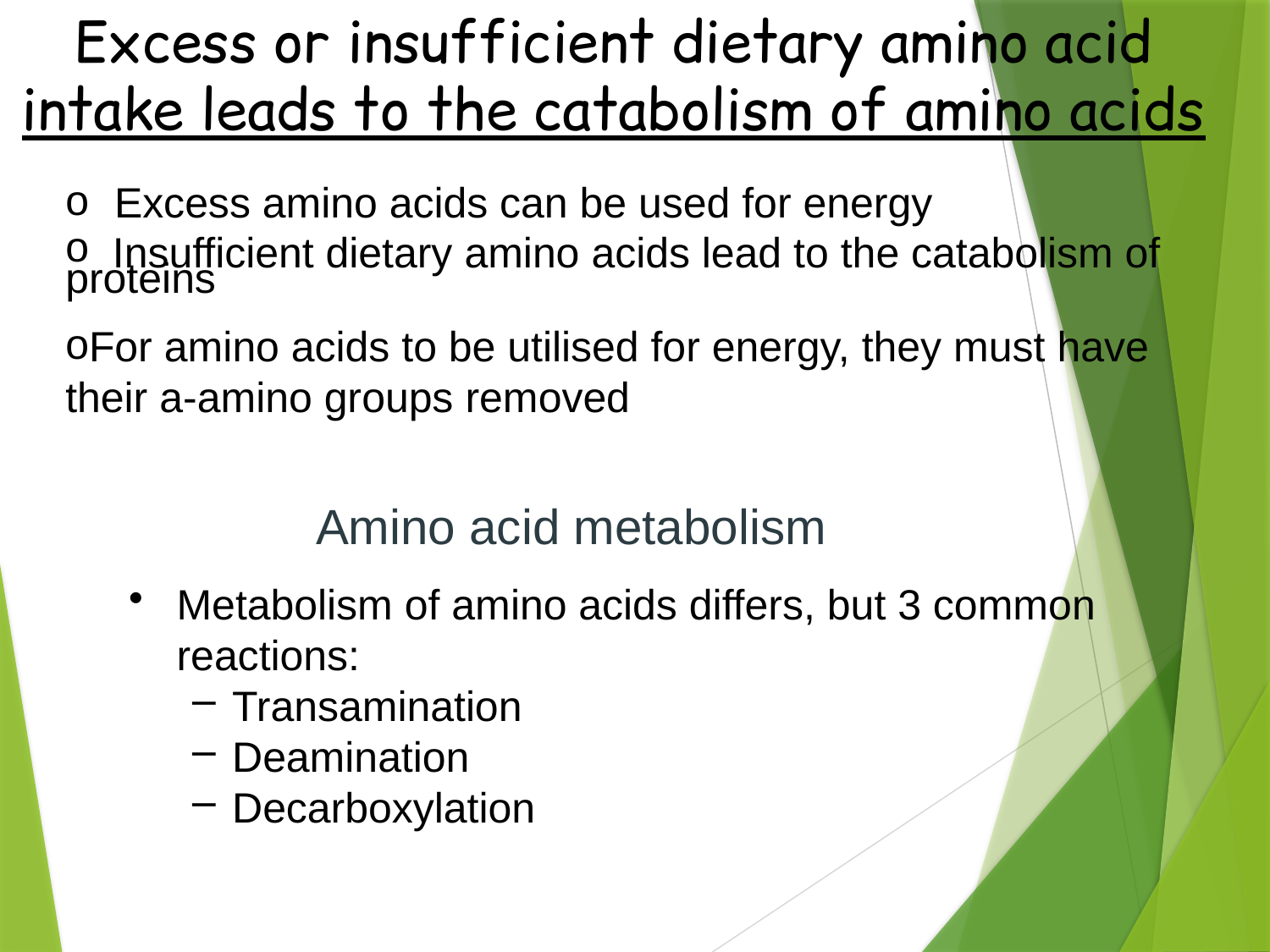

Excess or insufficient dietary amino acid intake leads to the catabolism of amino acids
  Excess amino acids can be used for energy
  Insufficient dietary amino acids lead to the catabolism of proteins
For amino acids to be utilised for energy, they must have their a-amino groups removed
Amino acid metabolism
Metabolism of amino acids differs, but 3 common reactions:
Transamination
Deamination
Decarboxylation